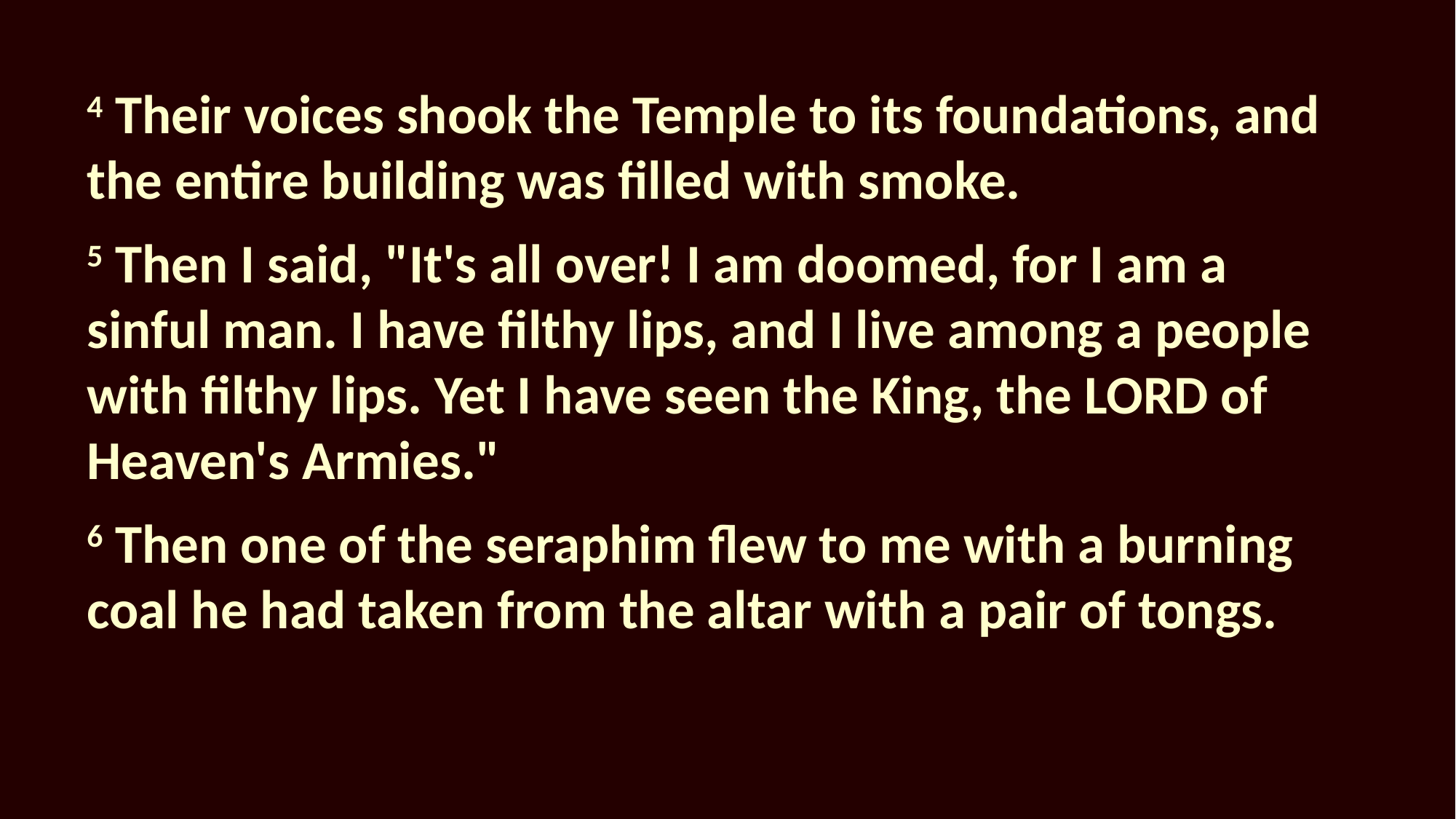

4 Their voices shook the Temple to its foundations, and the entire building was filled with smoke.
5 Then I said, "It's all over! I am doomed, for I am a sinful man. I have filthy lips, and I live among a people with filthy lips. Yet I have seen the King, the LORD of Heaven's Armies."
6 Then one of the seraphim flew to me with a burning coal he had taken from the altar with a pair of tongs.